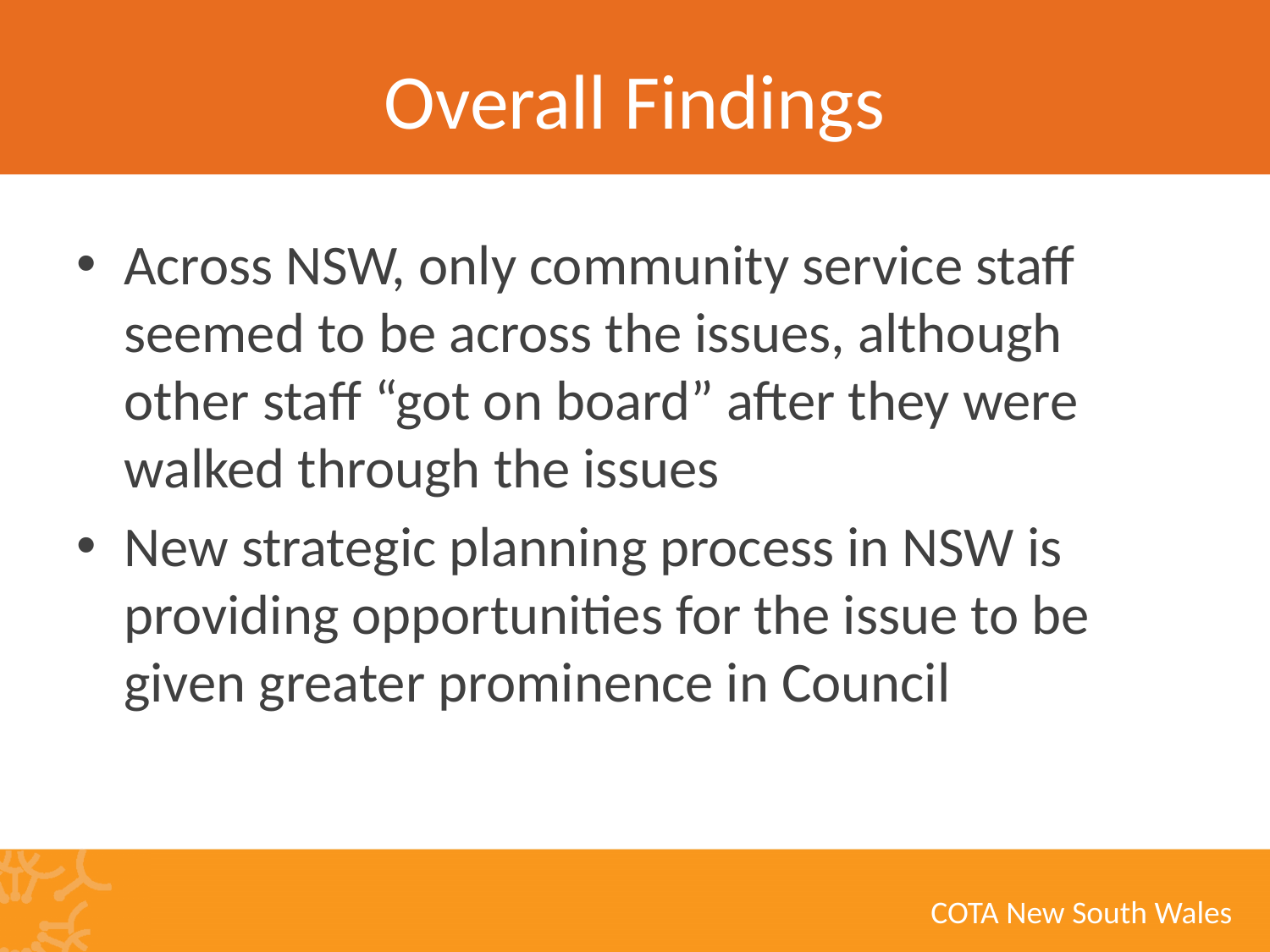

# Overall Findings
Across NSW, only community service staff seemed to be across the issues, although other staff “got on board” after they were walked through the issues
New strategic planning process in NSW is providing opportunities for the issue to be given greater prominence in Council